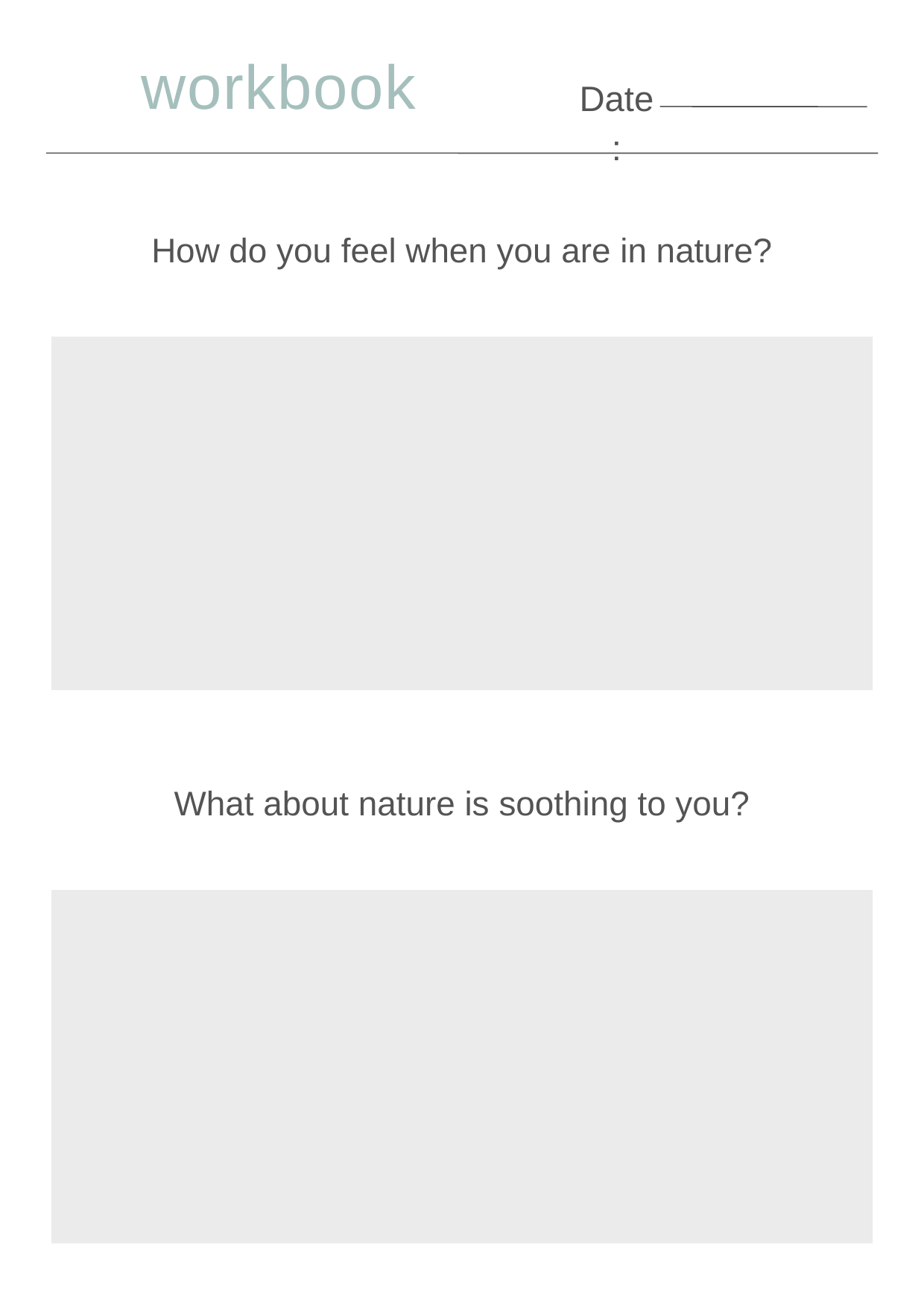

workbook
Date:

How do you feel when you are in nature?

What about nature is soothing to you?